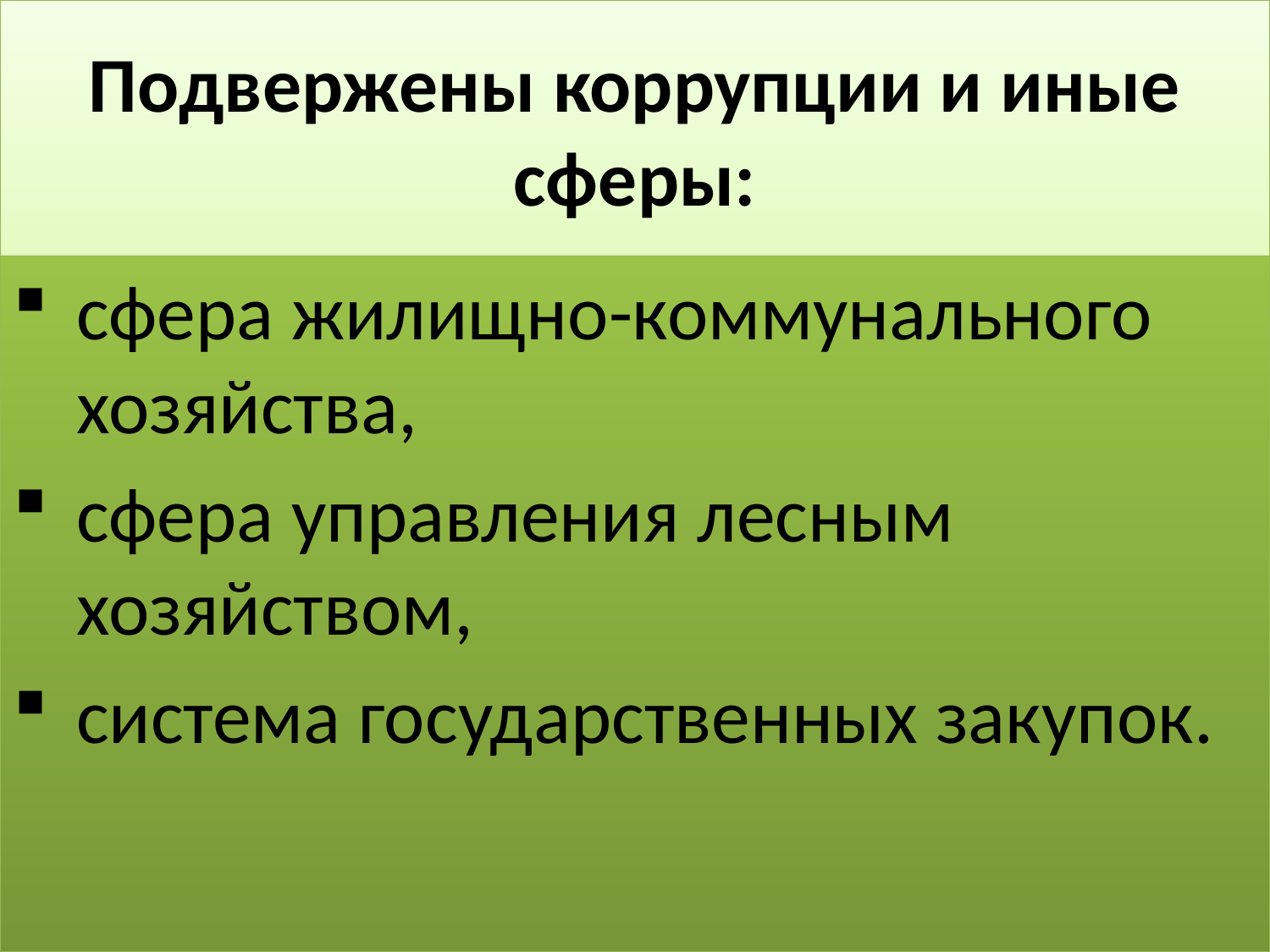

# Подвержены коррупции и иные сферы:
сфера жилищно-коммунального хозяйства,
сфера управления лесным хозяйством,
система государственных закупок.